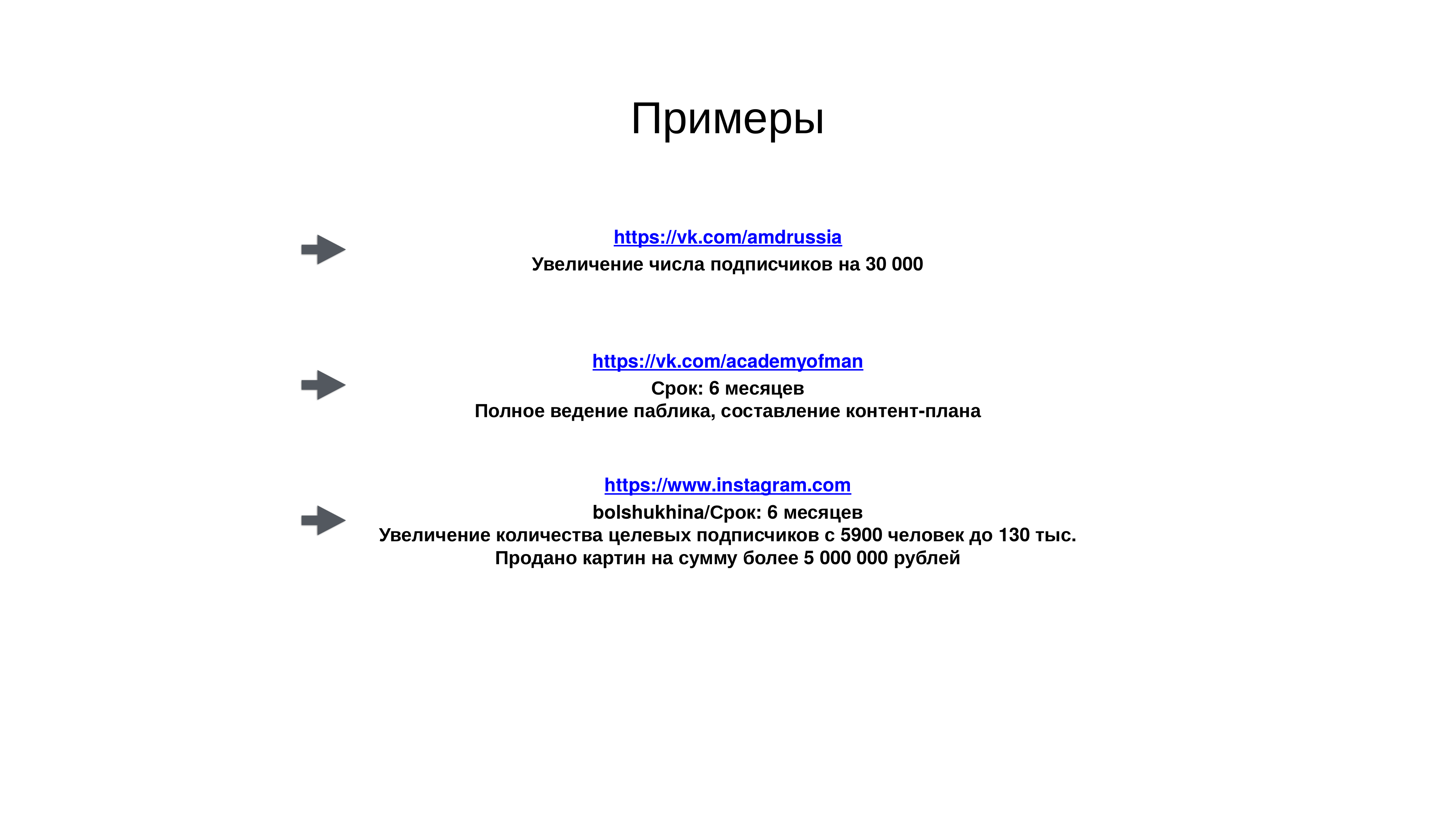

Примеры
https://vk.com/amdrussia
Увеличение числа подписчиков на 30 000

https://vk.com/academyofman
Срок: 6 месяцев
Полное ведение паблика, составление контент-плана

https://www.instagram.com
bolshukhina/Срок: 6 месяцев
Увеличение количества целевых подписчиков с 5900 человек до 130 тыс.
Продано картин на сумму более 5 000 000 рублей